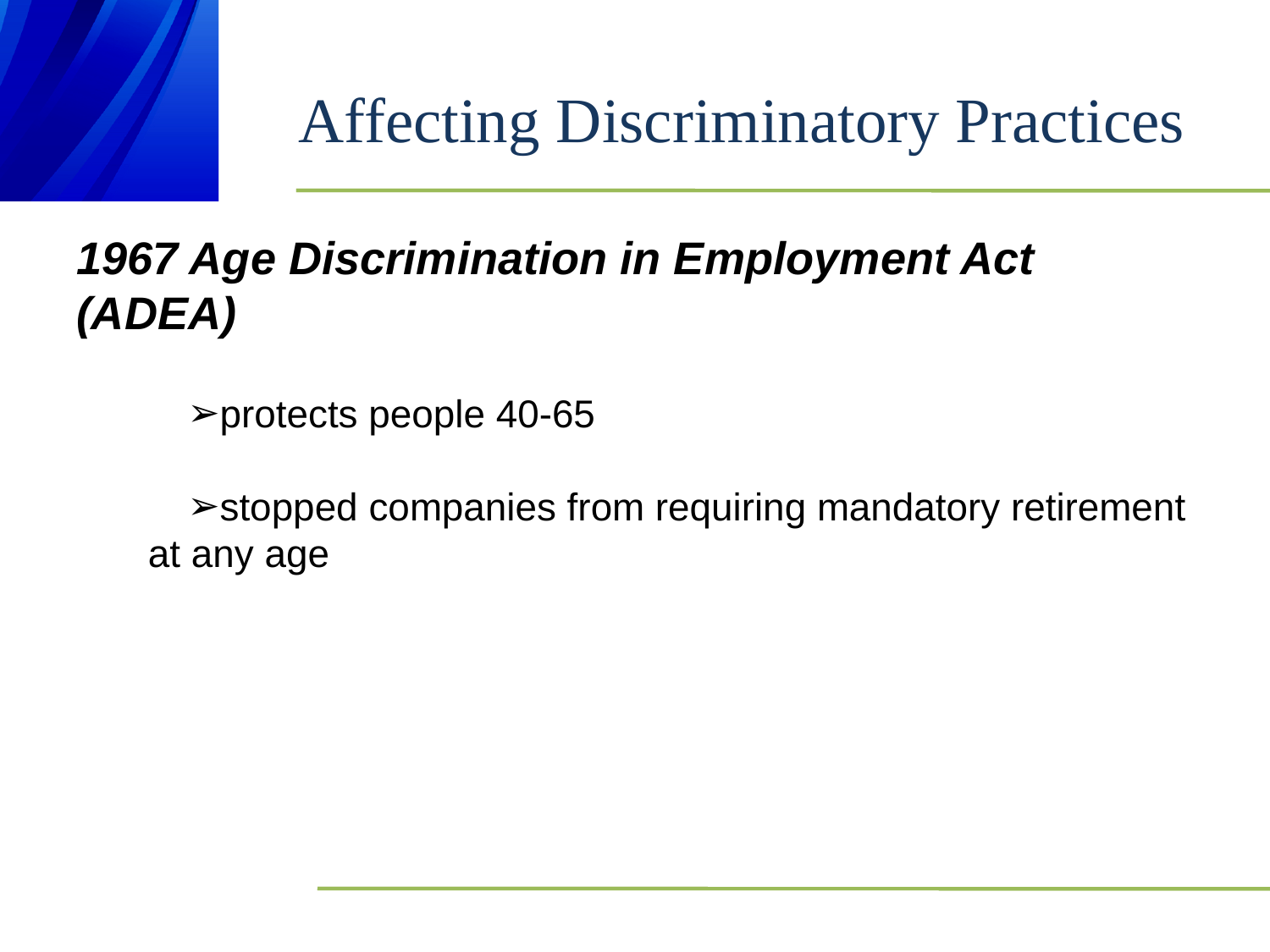

# Affecting Discriminatory Practices
1967 Age Discrimination in Employment Act (ADEA)

protects people 40-65

stopped companies from requiring mandatory retirement at any age